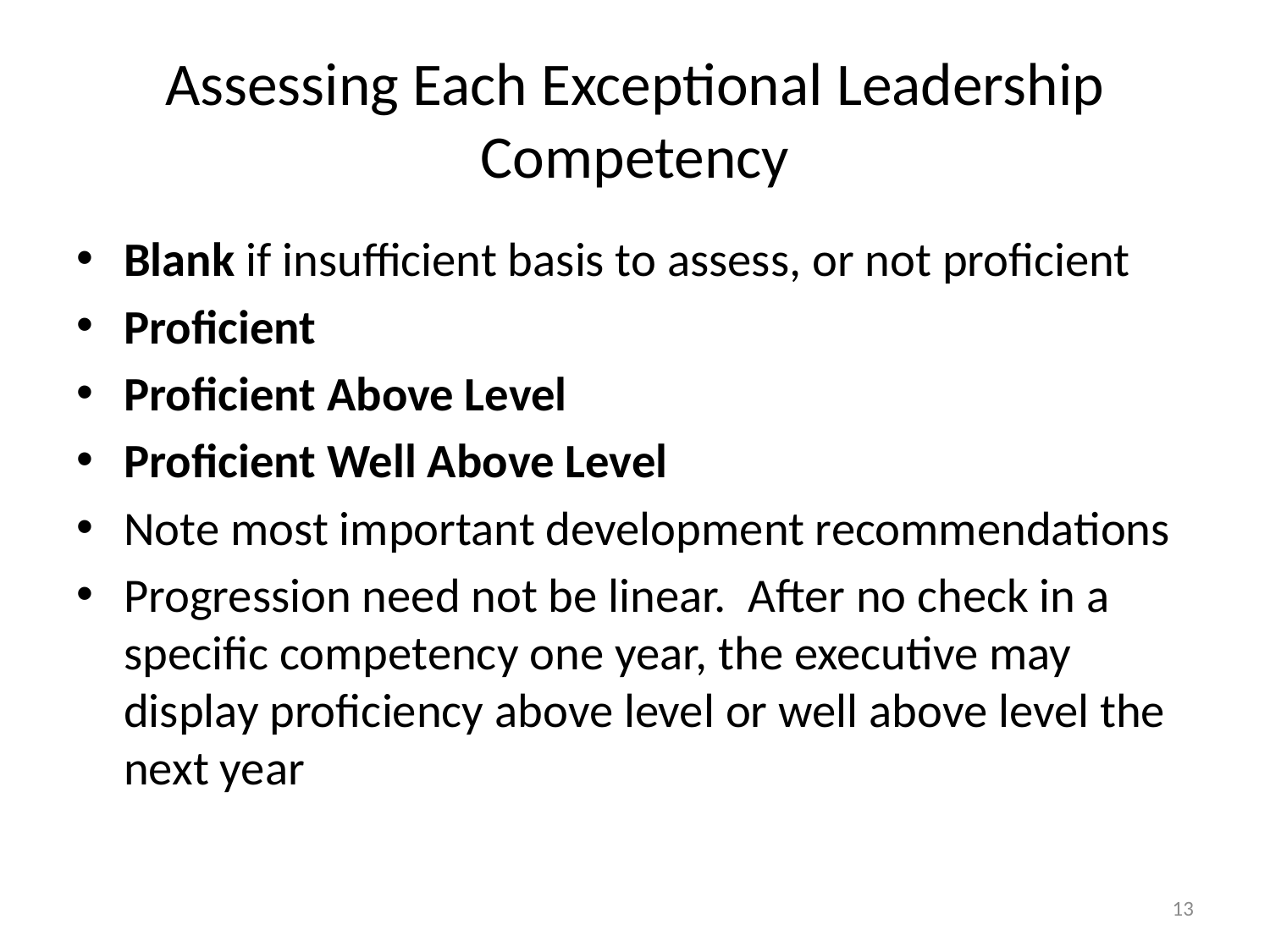

# Assessing Each Exceptional Leadership Competency
Blank if insufficient basis to assess, or not proficient
Proficient
Proficient Above Level
Proficient Well Above Level
Note most important development recommendations
Progression need not be linear.  After no check in a specific competency one year, the executive may display proficiency above level or well above level the next year
13